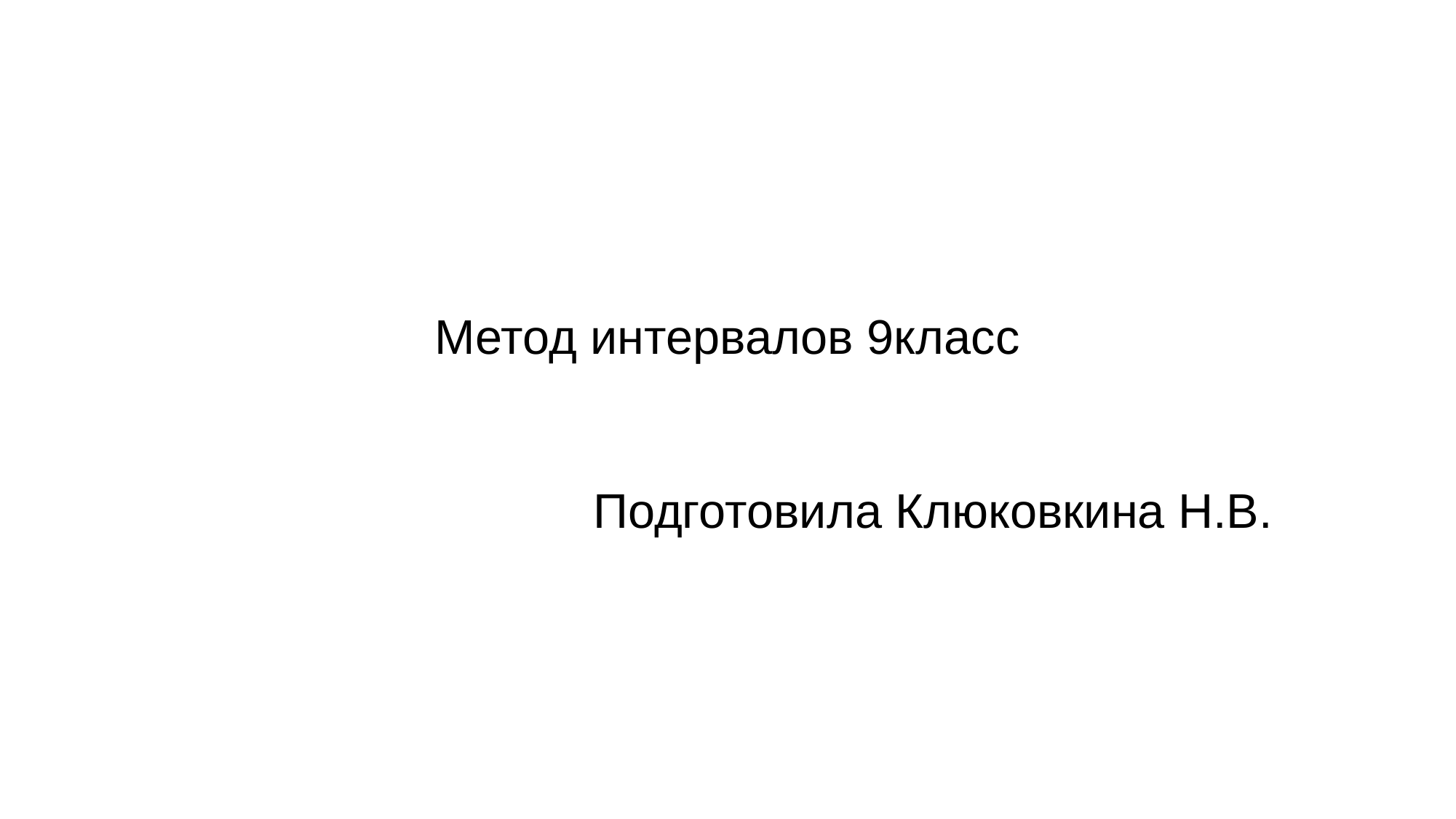

# Метод интервалов 9класс

Подготовила Клюковкина Н.В.